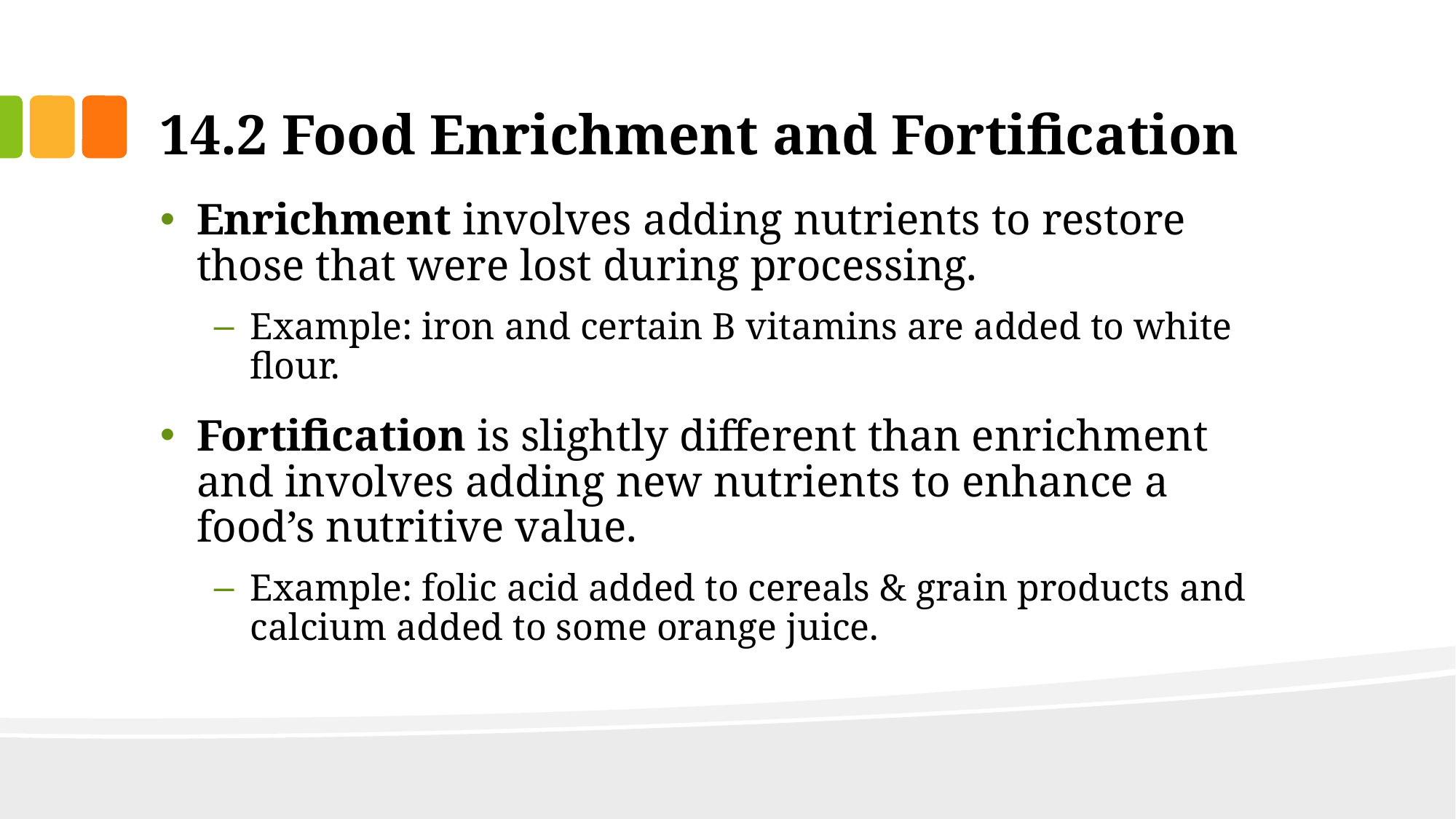

# 14.2 Food Enrichment and Fortification
Enrichment involves adding nutrients to restore those that were lost during processing.
Example: iron and certain B vitamins are added to white flour.
Fortification is slightly different than enrichment and involves adding new nutrients to enhance a food’s nutritive value.
Example: folic acid added to cereals & grain products and calcium added to some orange juice.